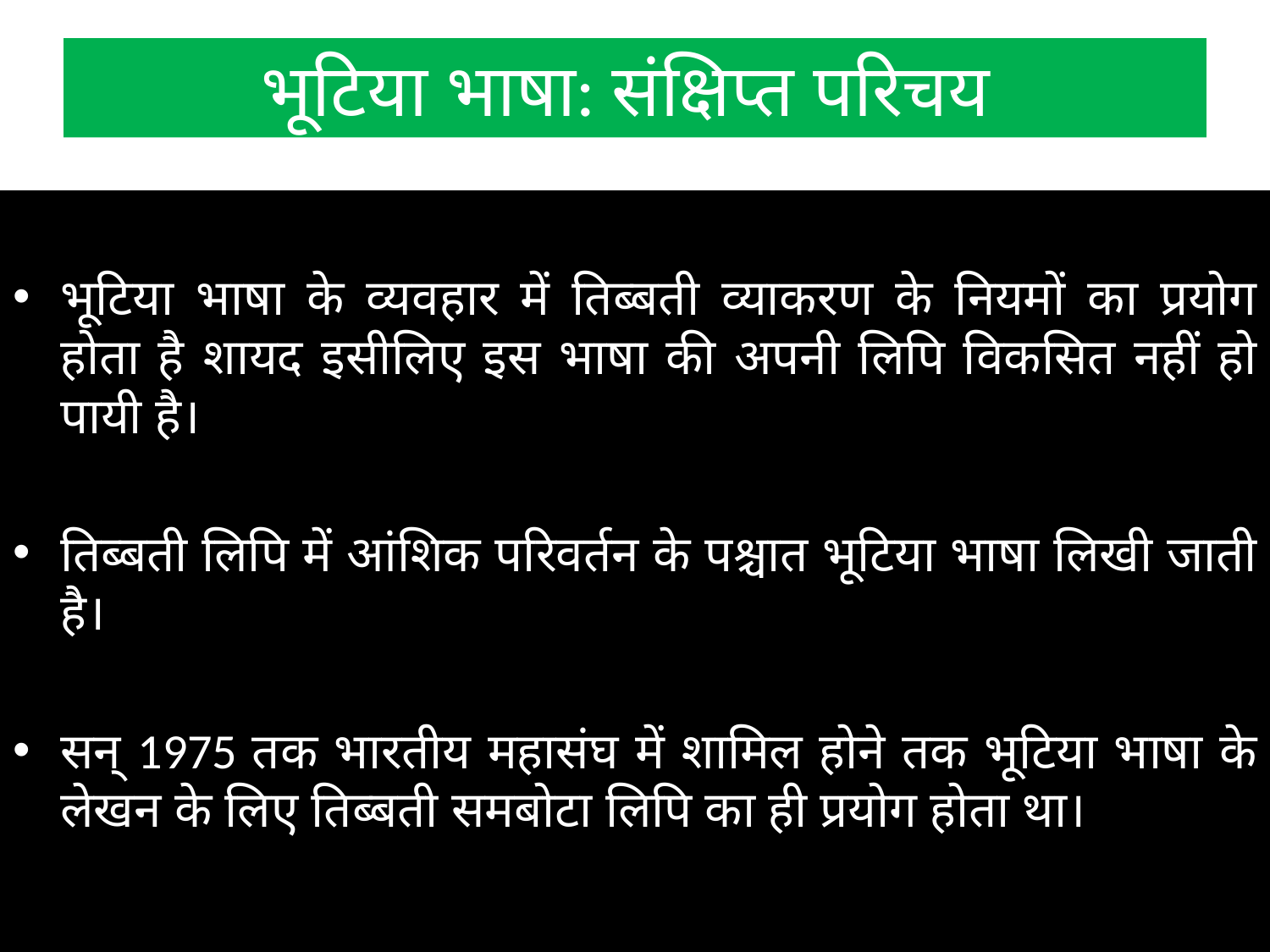

# भूटिया भाषा: संक्षिप्त परिचय

भूटिया भाषा के व्यवहार में तिब्बती व्याकरण के नियमों का प्रयोग होता है शायद इसीलिए इस भाषा की अपनी लिपि विकसित नहीं हो पायी है।

तिब्बती लिपि में आंशिक परिवर्तन के पश्चात भूटिया भाषा लिखी जाती है।

सन् 1975 तक भारतीय महासंघ में शामिल होने तक भूटिया भाषा के लेखन के लिए तिब्बती समबोटा लिपि का ही प्रयोग होता था।